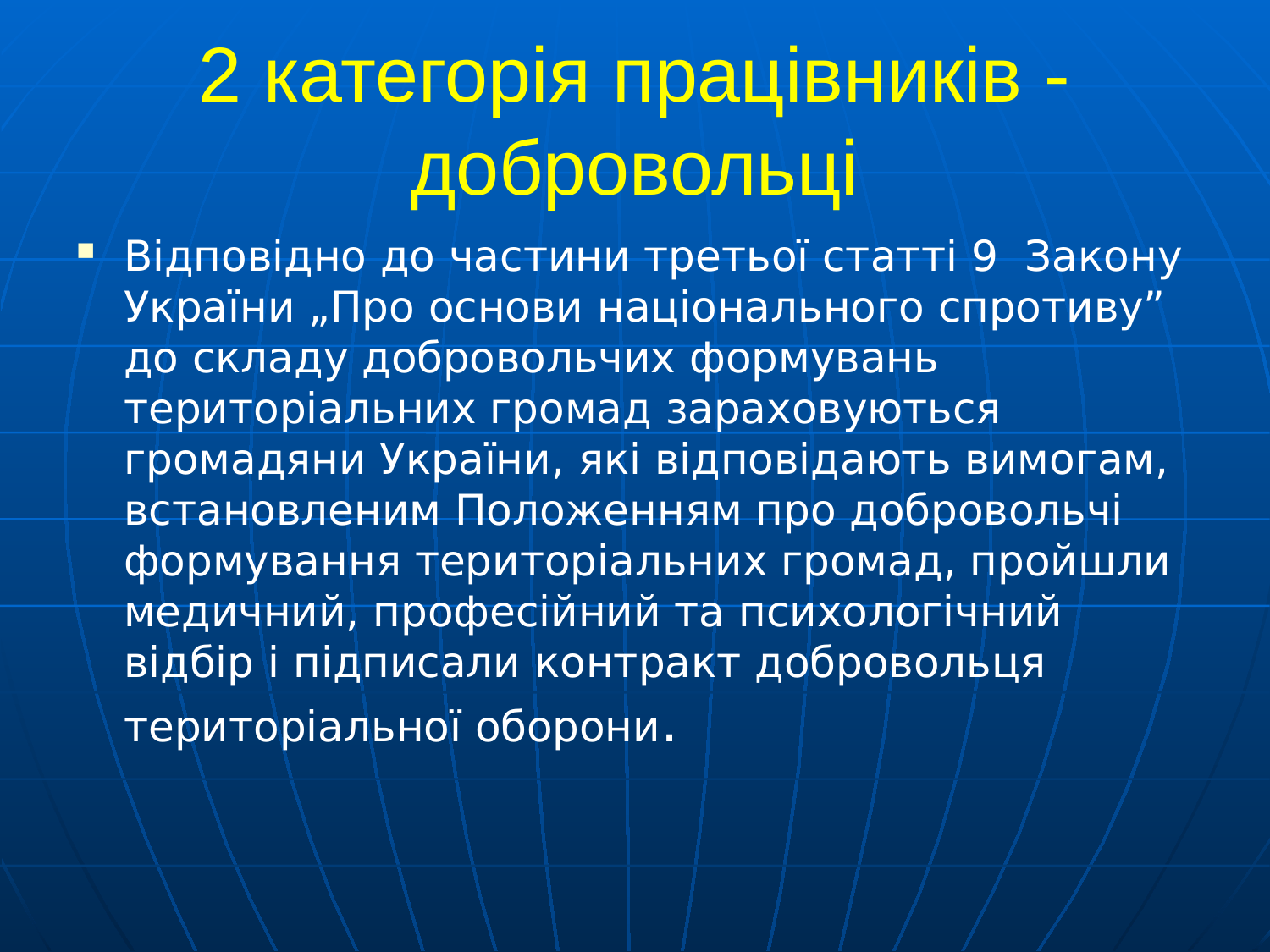

# 2 категорія працівників - добровольці
Відповідно до частини третьої статті 9  Закону України „Про основи національного спротиву” до складу добровольчих формувань територіальних громад зараховуються громадяни України, які відповідають вимогам, встановленим Положенням про добровольчі формування територіальних громад, пройшли медичний, професійний та психологічний відбір і підписали контракт добровольця територіальної оборони.